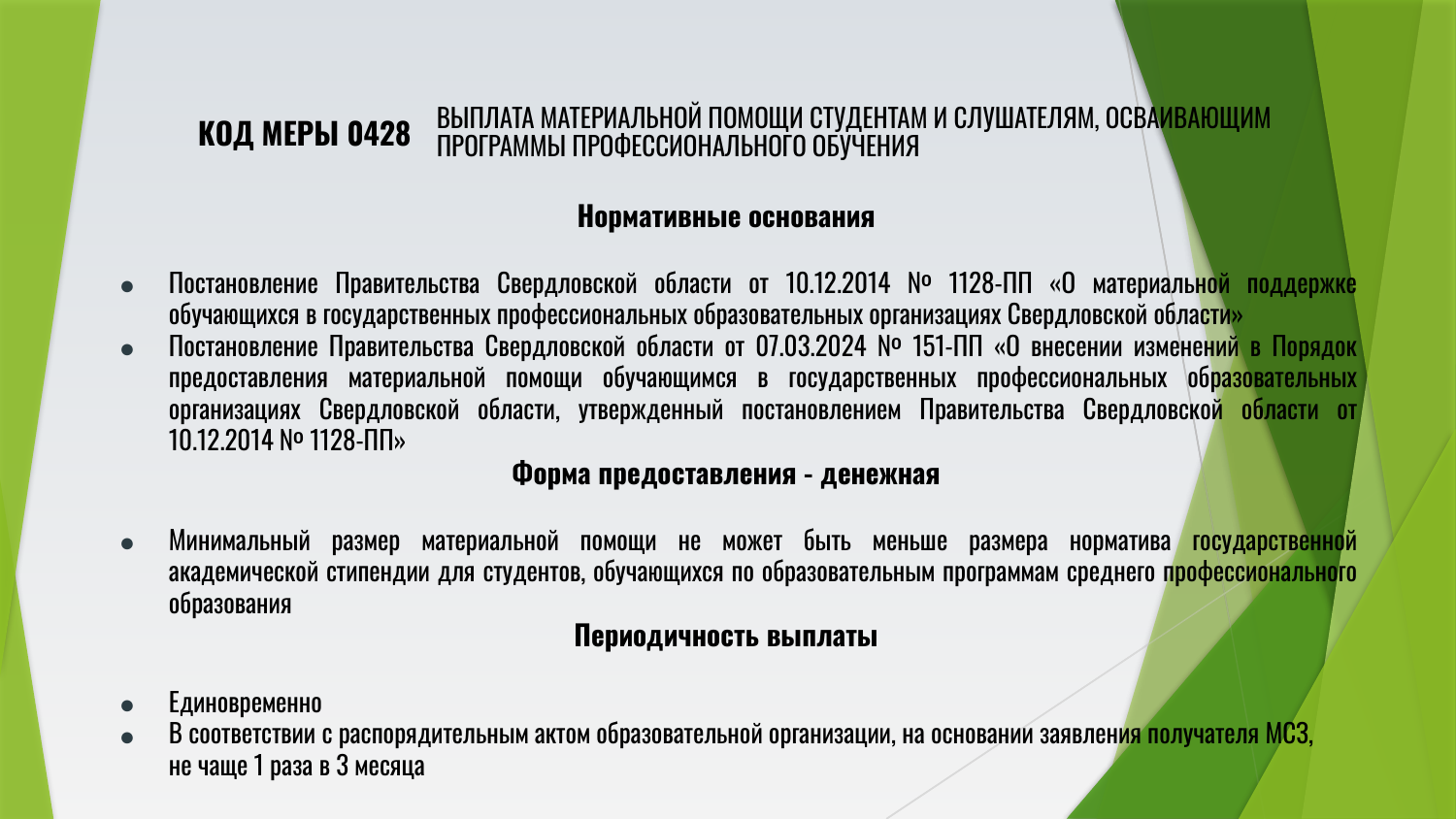

КОД МЕРЫ 0428
# Выплата материальной помощи студентам и слушателям, осваивающим программы профессионального обучения
Нормативные основания

Постановление Правительства Свердловской области от 10.12.2014 № 1128-ПП «О материальной поддержке обучающихся в государственных профессиональных образовательных организациях Свердловской области»
Постановление Правительства Свердловской области от 07.03.2024 № 151-ПП «О внесении изменений в Порядок предоставления материальной помощи обучающимся в государственных профессиональных образовательных организациях Свердловской области, утвержденный постановлением Правительства Свердловской области от 10.12.2014 № 1128-ПП»
Форма предоставления - денежная

Минимальный размер материальной помощи не может быть меньше размера норматива государственной академической стипендии для студентов, обучающихся по образовательным программам среднего профессионального образования
Периодичность выплаты

Единовременно
В соответствии с распорядительным актом образовательной организации, на основании заявления получателя МСЗ,
не чаще 1 раза в 3 месяца